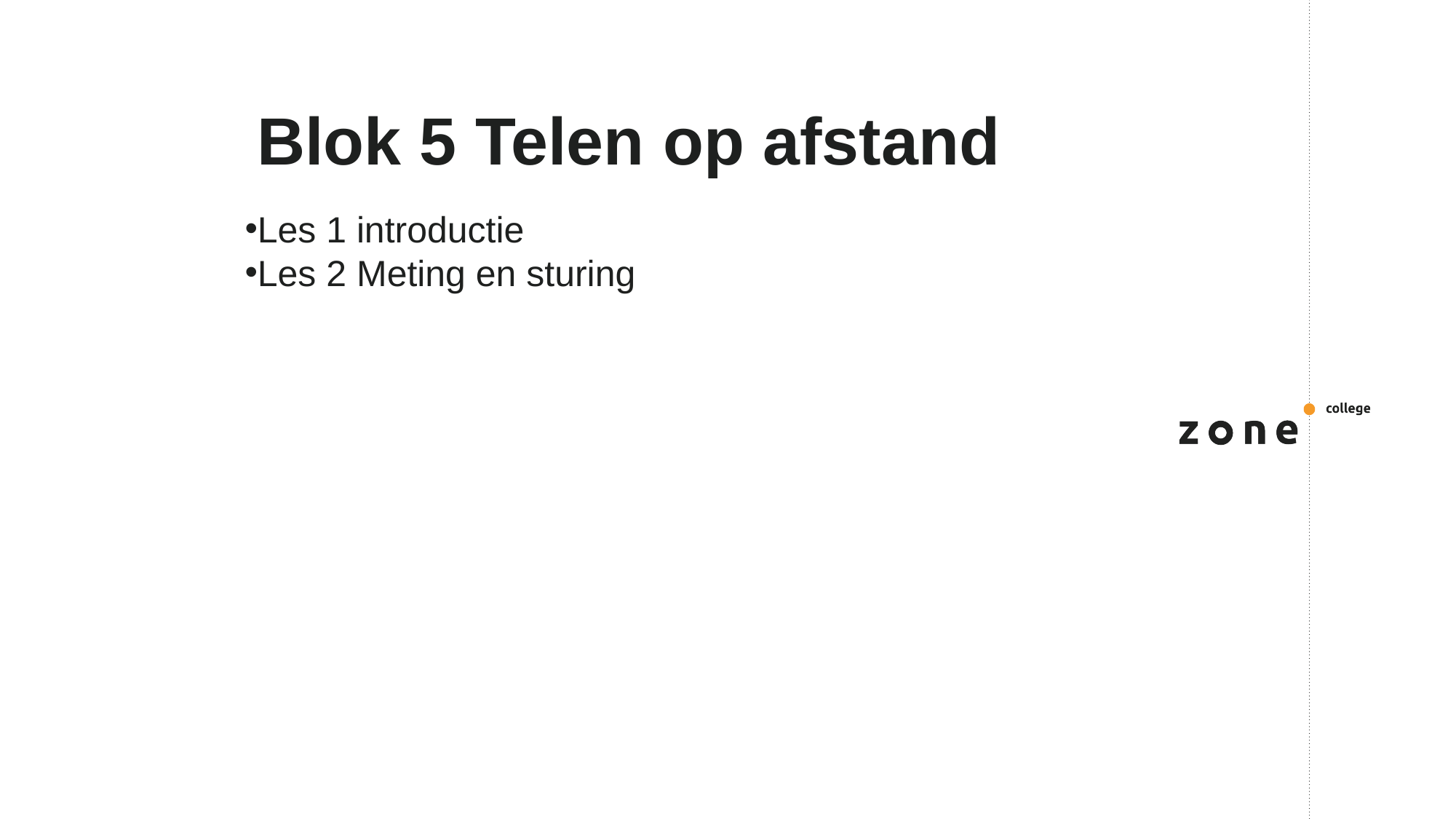

# Blok 5 Telen op afstand
Les 1 introductie
Les 2 Meting en sturing